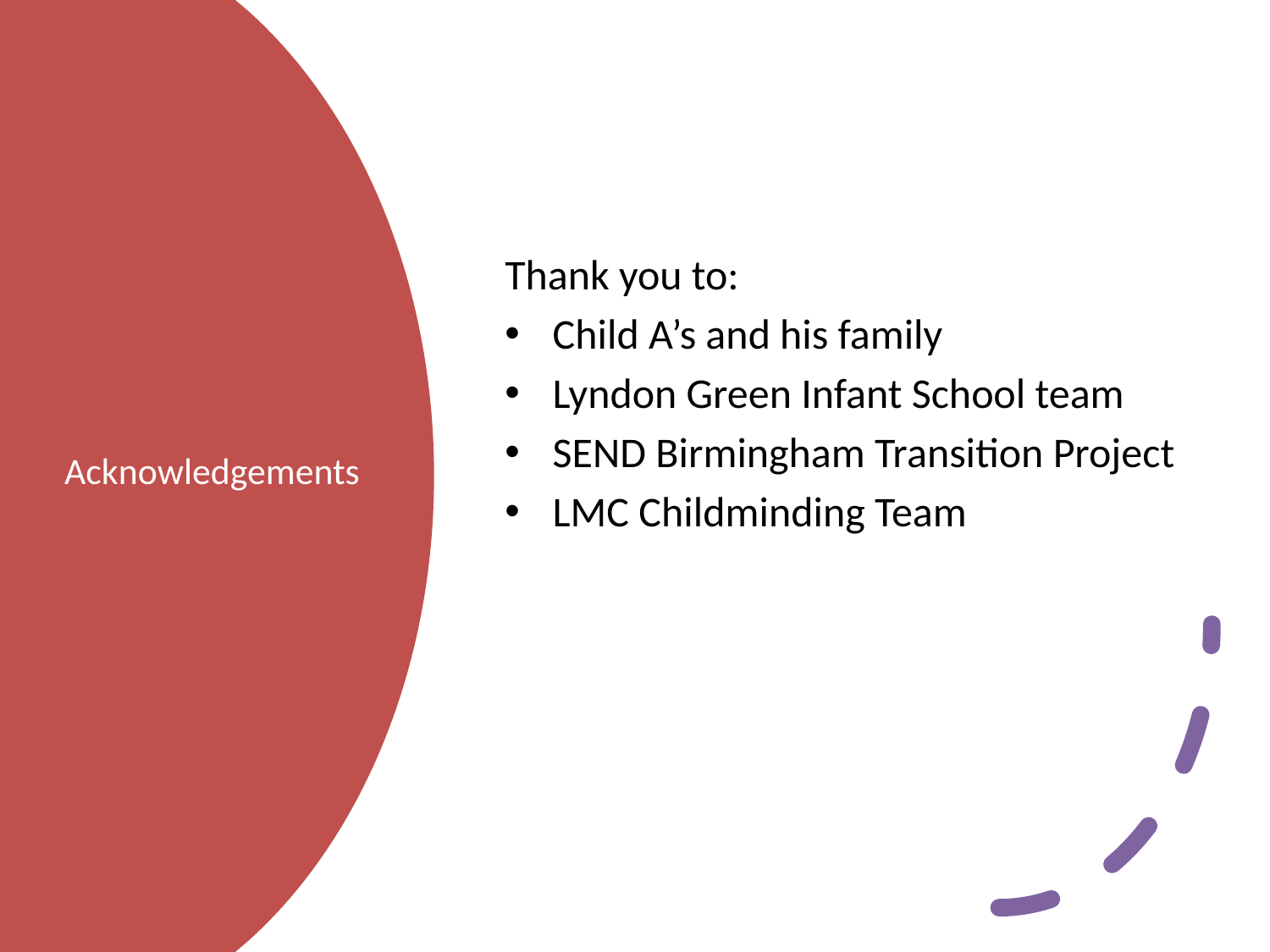

Thank you to:
Child A’s and his family
Lyndon Green Infant School team
SEND Birmingham Transition Project
LMC Childminding Team
# Acknowledgements